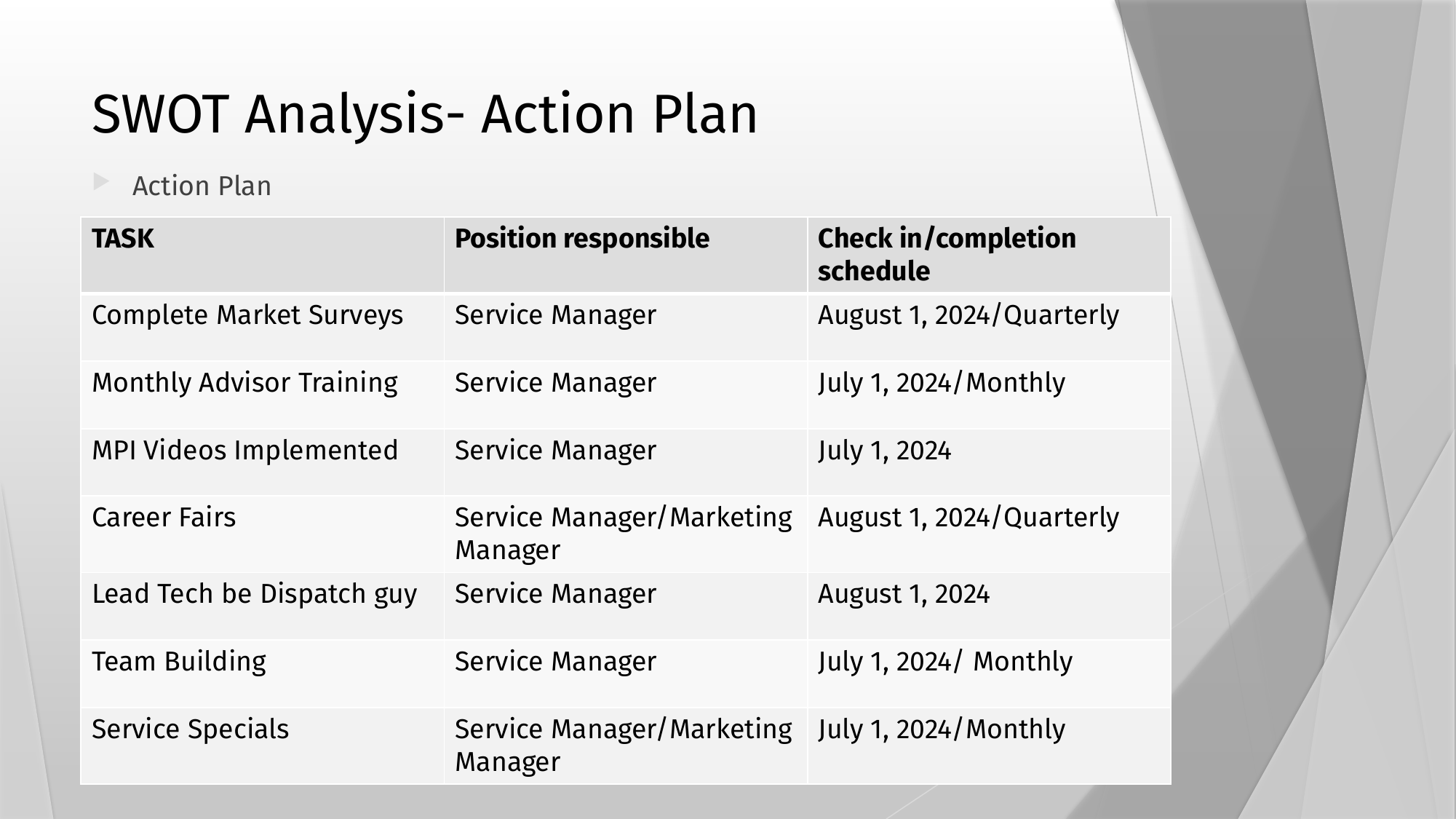

# SWOT Analysis- Action Plan
Action Plan

| TASK | Position responsible | Check in/completion schedule |
| --- | --- | --- |
| Complete Market Surveys | Service Manager | August 1, 2024/Quarterly |
| Monthly Advisor Training | Service Manager | July 1, 2024/Monthly |
| MPI Videos Implemented | Service Manager | July 1, 2024 |
| Career Fairs | Service Manager/Marketing Manager | August 1, 2024/Quarterly |
| Lead Tech be Dispatch guy | Service Manager | August 1, 2024 |
| Team Building | Service Manager | July 1, 2024/ Monthly |
| Service Specials | Service Manager/Marketing Manager | July 1, 2024/Monthly |